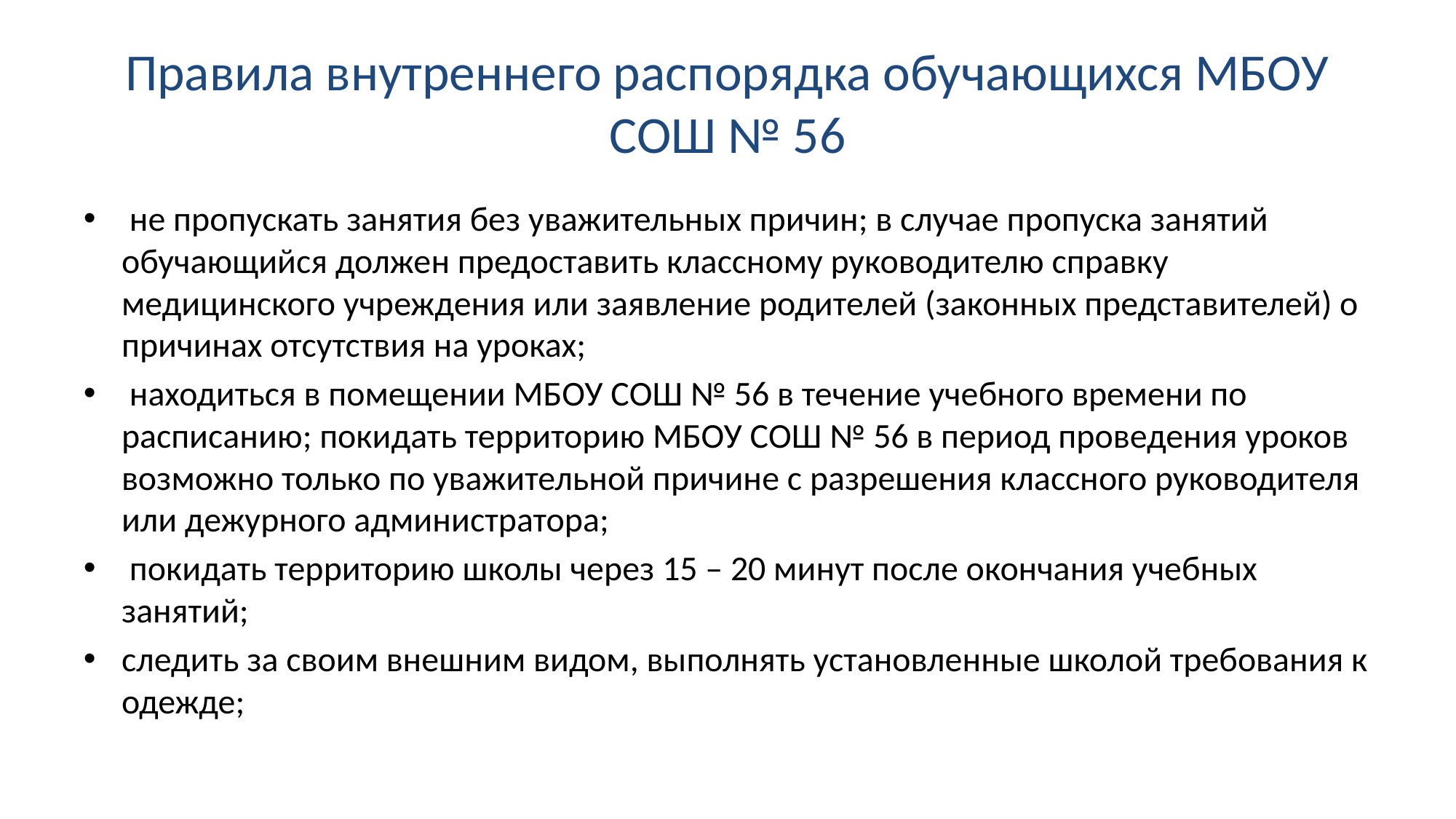

# Правила внутреннего распорядка обучающихся МБОУ СОШ № 56
 не пропускать занятия без уважительных причин; в случае пропуска занятий обучающийся должен предоставить классному руководителю справку медицинского учреждения или заявление родителей (законных представителей) о причинах отсутствия на уроках;
 находиться в помещении МБОУ СОШ № 56 в течение учебного времени по расписанию; покидать территорию МБОУ СОШ № 56 в период проведения уроков возможно только по уважительной причине с разрешения классного руководителя или дежурного администратора;
 покидать территорию школы через 15 – 20 минут после окончания учебных занятий;
следить за своим внешним видом, выполнять установленные школой требования к одежде;